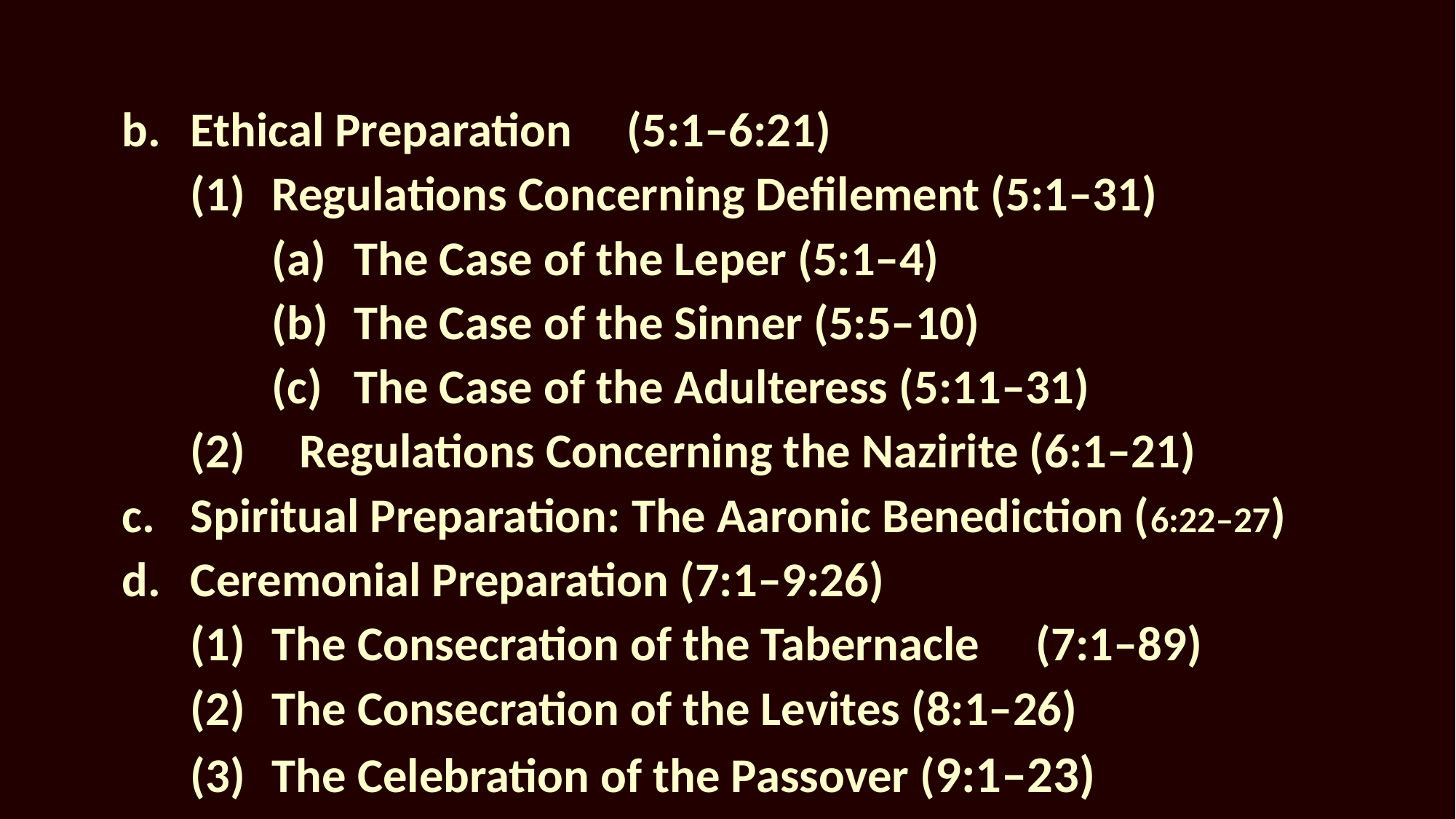

b.	Ethical Preparation 	(5:1–6:21)
(1)	Regulations Concerning Defilement (5:1–31)
The Case of the Leper (5:1–4)
The Case of the Sinner (5:5–10)
The Case of the Adulteress (5:11–31)
(2)	Regulations Concerning the Nazirite (6:1–21)
c.	Spiritual Preparation: The Aaronic Benediction (6:22–27)
d.	Ceremonial Preparation (7:1–9:26)
The Consecration of the Tabernacle 	(7:1–89)
The Consecration of the Levites (8:1–26)
The Celebration of the Passover (9:1–23)